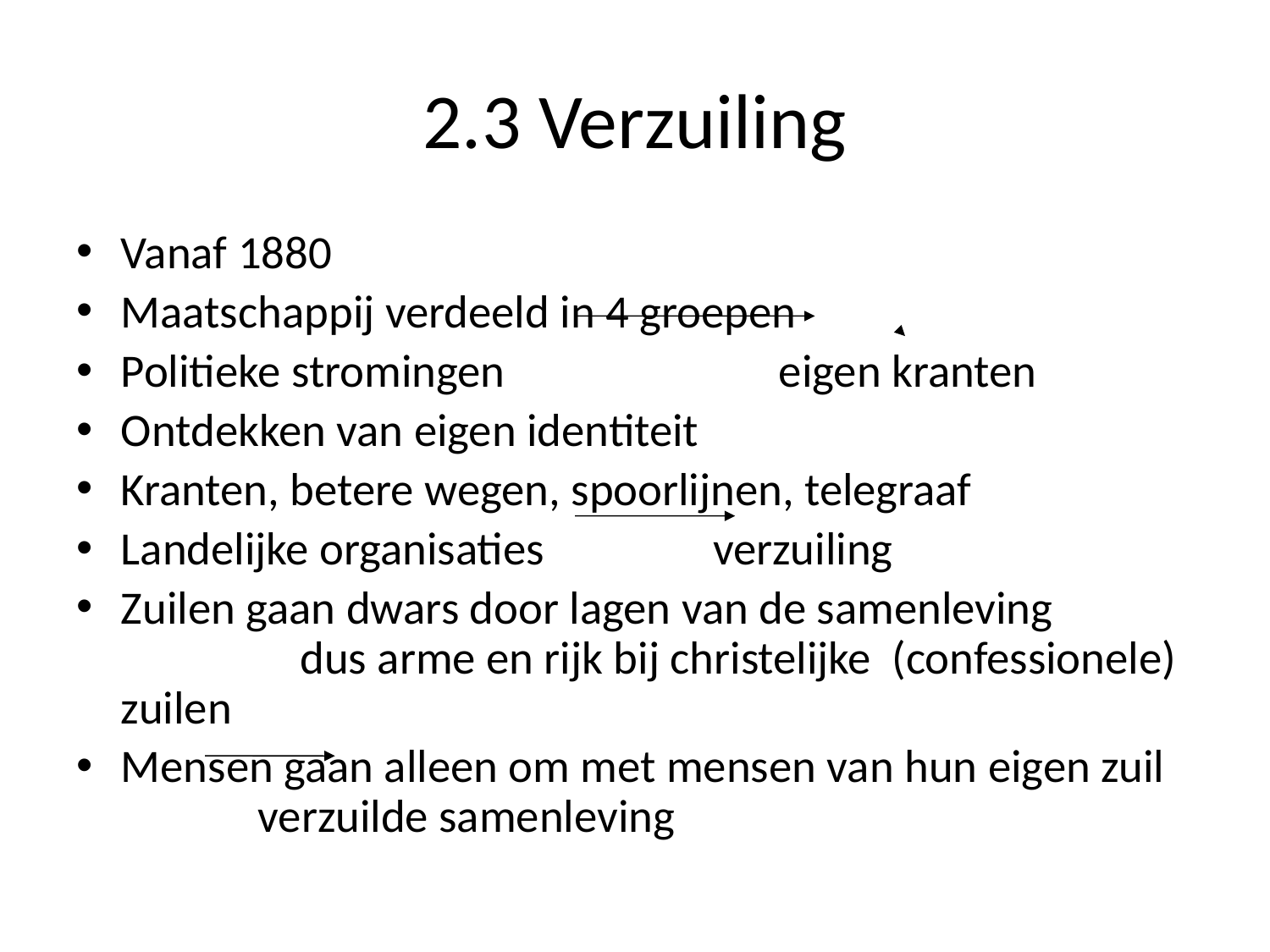

# 2.3 Verzuiling
Vanaf 1880
Maatschappij verdeeld in 4 groepen
Politieke stromingen                          eigen kranten
Ontdekken van eigen identiteit
Kranten, betere wegen, spoorlijnen, telegraaf
Landelijke organisaties                verzuiling
Zuilen gaan dwars door lagen van de samenleving                               dus arme en rijk bij christelijke  (confessionele) zuilen
Mensen gaan alleen om met mensen van hun eigen zuil                verzuilde samenleving